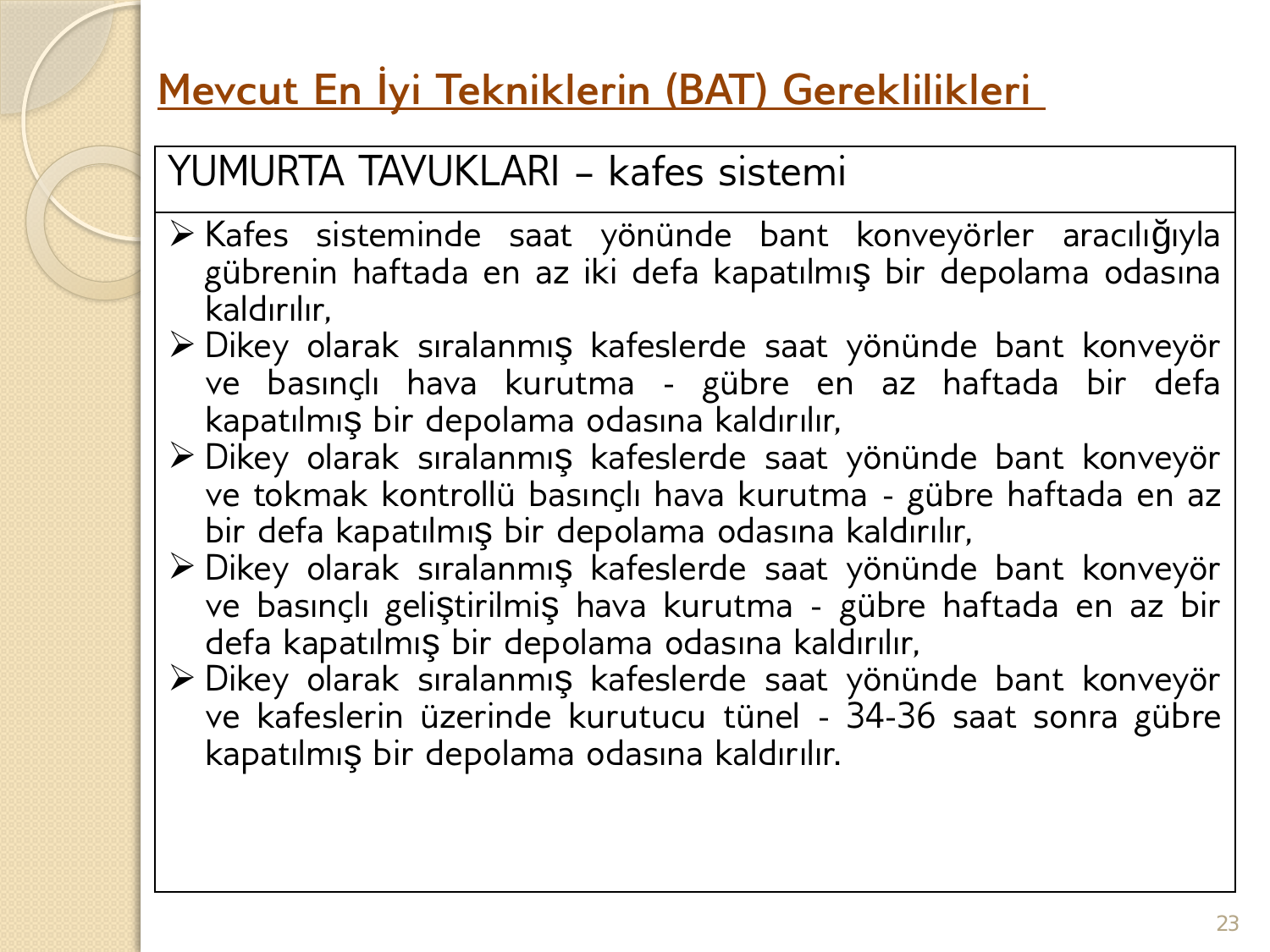

# Mevcut En İyi Tekniklerin (BAT) Gereklilikleri
| YUMURTA TAVUKLARI – kafes sistemi |
| --- |
| Kafes sisteminde saat yönünde bant konveyörler aracılığıyla gübrenin haftada en az iki defa kapatılmış bir depolama odasına kaldırılır, Dikey olarak sıralanmış kafeslerde saat yönünde bant konveyör ve basınçlı hava kurutma - gübre en az haftada bir defa kapatılmış bir depolama odasına kaldırılır, Dikey olarak sıralanmış kafeslerde saat yönünde bant konveyör ve tokmak kontrollü basınçlı hava kurutma - gübre haftada en az bir defa kapatılmış bir depolama odasına kaldırılır, Dikey olarak sıralanmış kafeslerde saat yönünde bant konveyör ve basınçlı geliştirilmiş hava kurutma - gübre haftada en az bir defa kapatılmış bir depolama odasına kaldırılır, Dikey olarak sıralanmış kafeslerde saat yönünde bant konveyör ve kafeslerin üzerinde kurutucu tünel - 34-36 saat sonra gübre kapatılmış bir depolama odasına kaldırılır. |
23